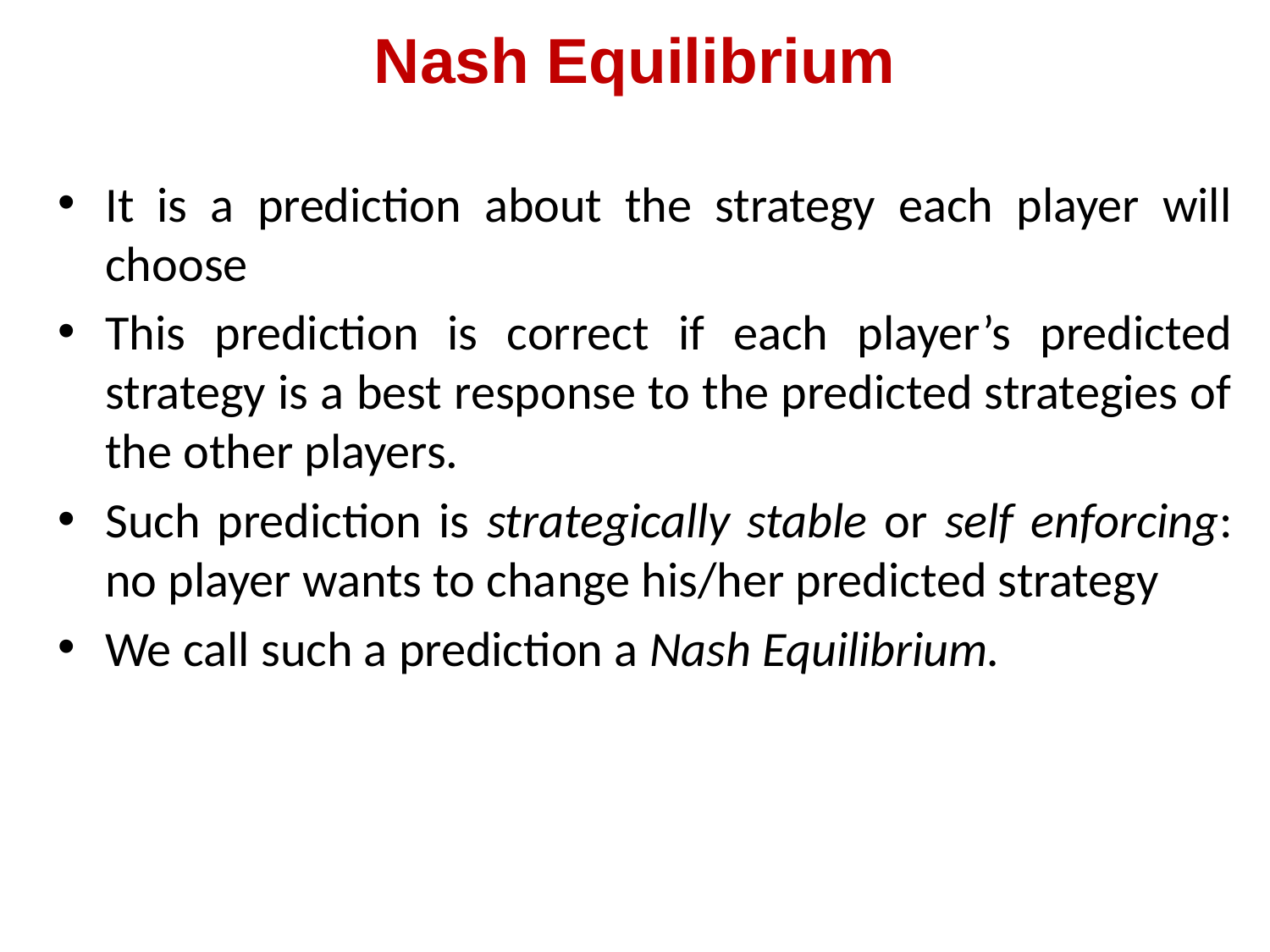

# Nash Equilibrium
It is a prediction about the strategy each player will choose
This prediction is correct if each player’s predicted strategy is a best response to the predicted strategies of the other players.
Such prediction is strategically stable or self enforcing: no player wants to change his/her predicted strategy
We call such a prediction a Nash Equilibrium.